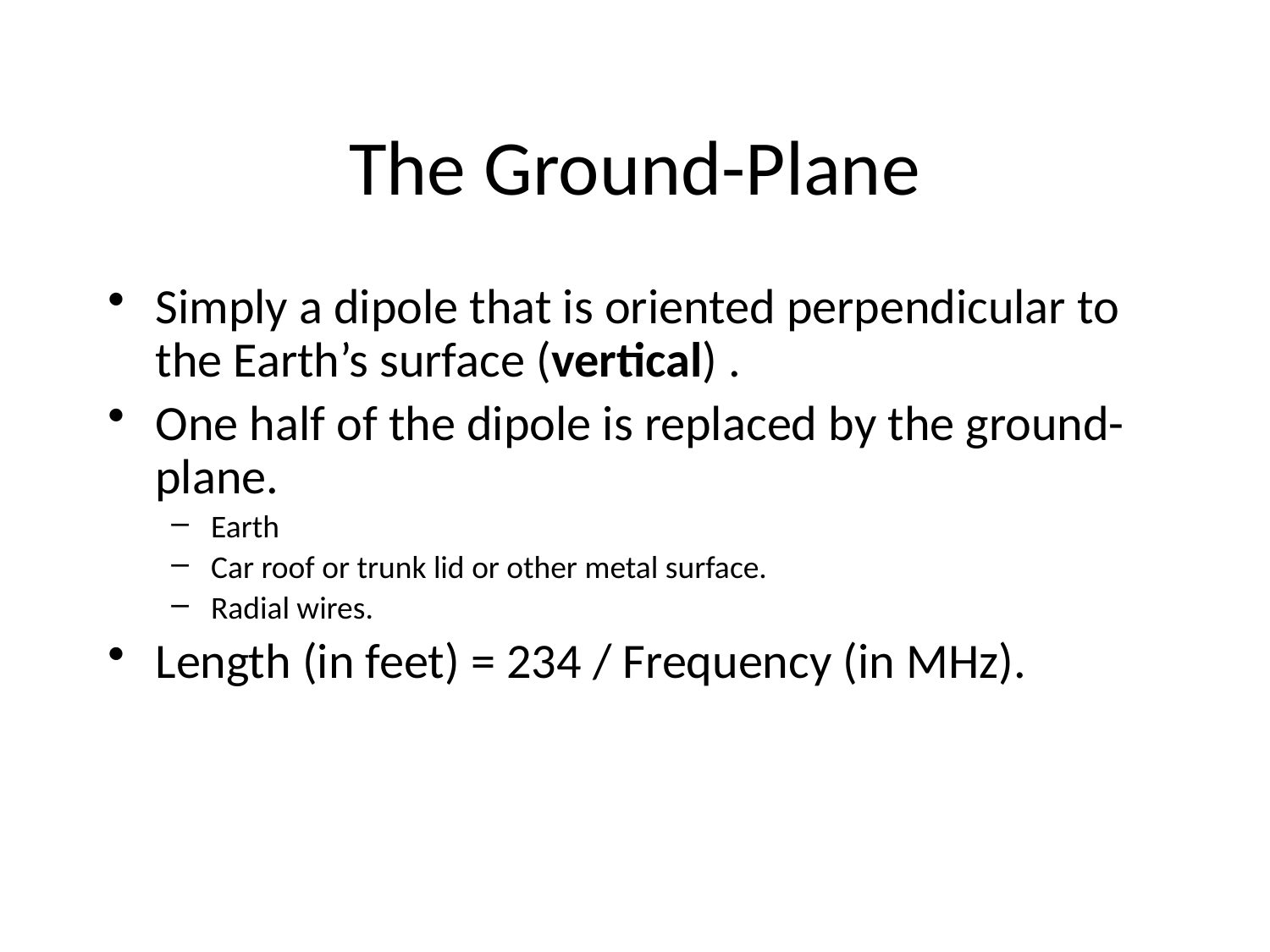

The Ground-Plane
Simply a dipole that is oriented perpendicular to the Earth’s surface (vertical) .
One half of the dipole is replaced by the ground-plane.
Earth
Car roof or trunk lid or other metal surface.
Radial wires.
Length (in feet) = 234 / Frequency (in MHz).